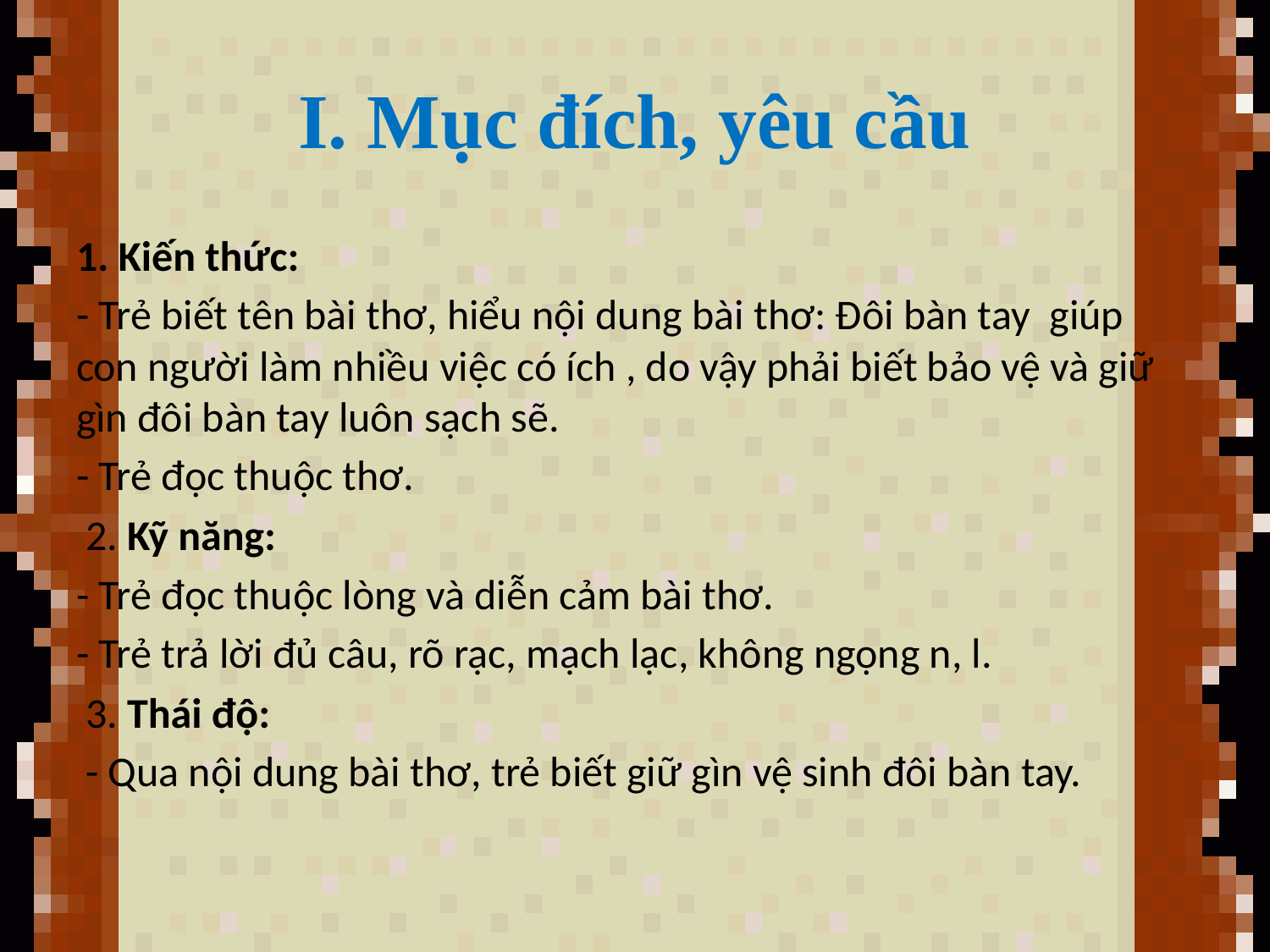

# I. Mục đích, yêu cầu
1. Kiến thức:
- Trẻ biết tên bài thơ, hiểu nội dung bài thơ: Đôi bàn tay  giúp con người làm nhiều việc có ích , do vậy phải biết bảo vệ và giữ gìn đôi bàn tay luôn sạch sẽ.
- Trẻ đọc thuộc thơ.
 2. Kỹ năng:
- Trẻ đọc thuộc lòng và diễn cảm bài thơ.
- Trẻ trả lời đủ câu, rõ rạc, mạch lạc, không ngọng n, l.
 3. Thái độ:
 - Qua nội dung bài thơ, trẻ biết giữ gìn vệ sinh đôi bàn tay.